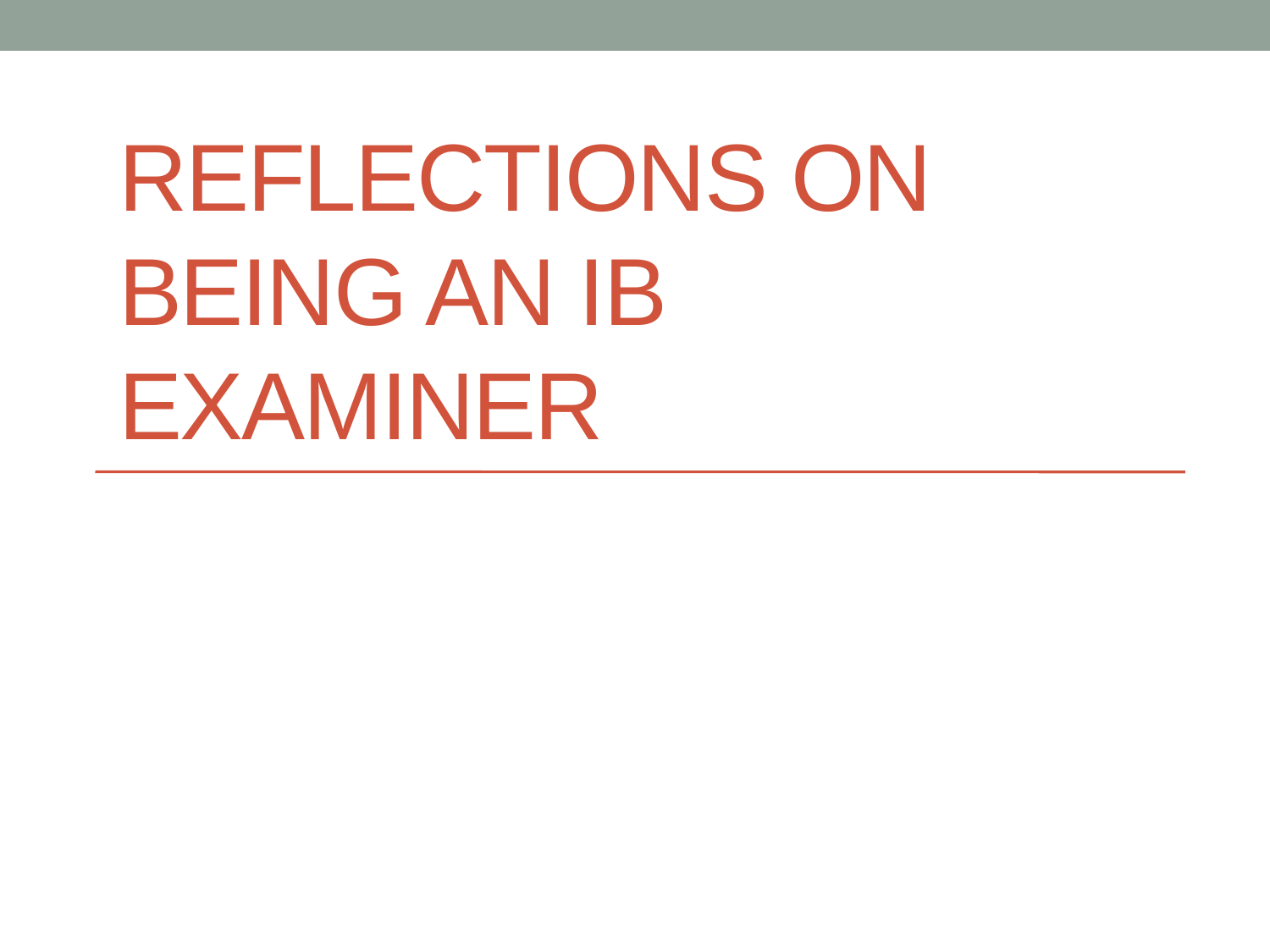

# Reflections on being an IB Examiner